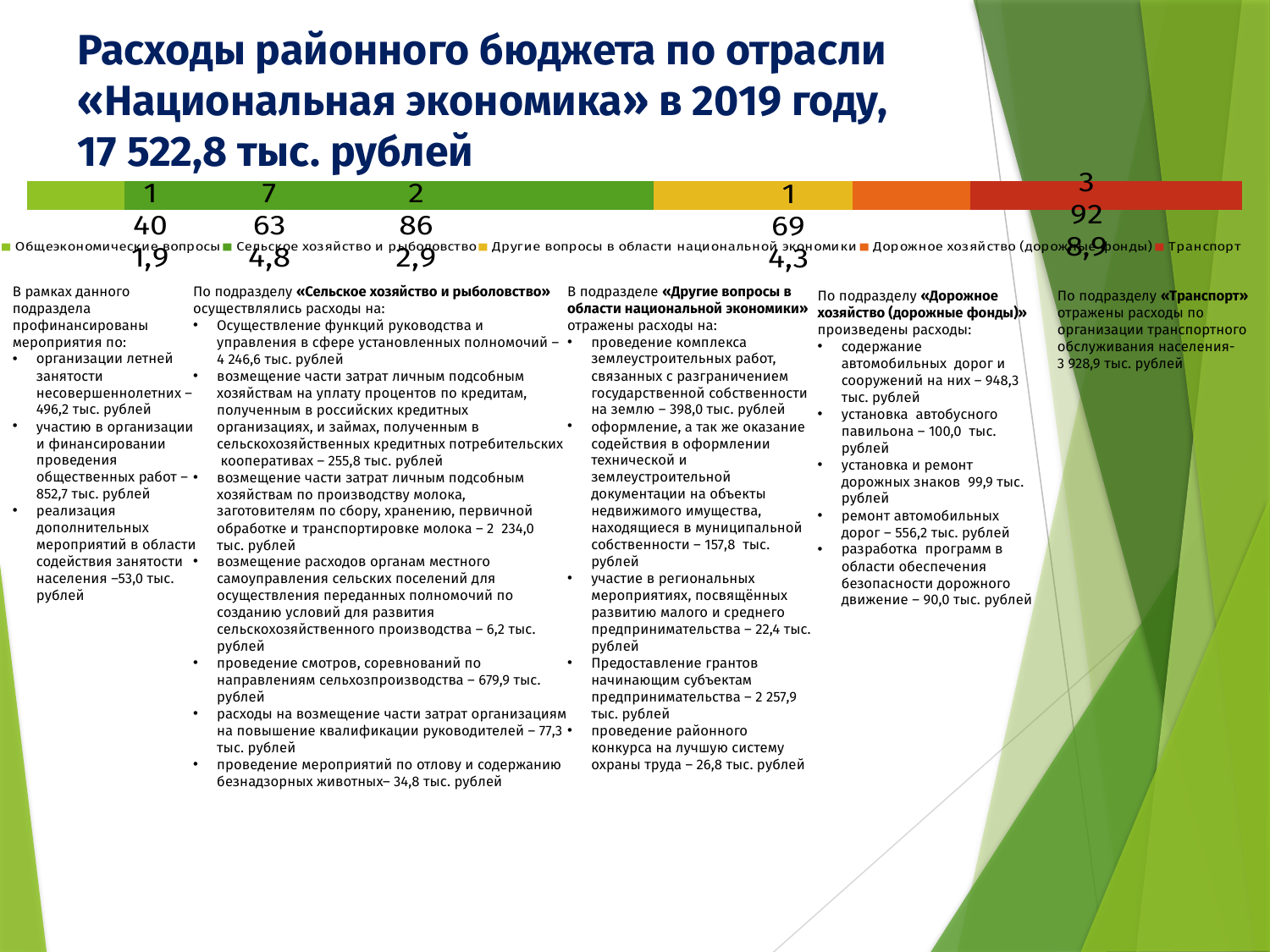

# Расходы районного бюджета по отрасли «Национальная экономика» в 2019 году, 17 522,8 тыс. рублей

### Chart

| Category | Общеэкономические вопросы | Сельское хозяйство и рыболовство | Другие вопросы в области национальной экономики | Дорожное хозяйство (дорожные фонды) | Транспорт |
|---|---|---|---|---|---|
| Категория 1 | 1401.9 | 7634.8 | 2862.9 | 1694.3 | 3928.9 |
В рамках данного подраздела профинансированы мероприятия по:
организации летней занятости несовершеннолетних – 496,2 тыс. рублей
участию в организации и финансировании проведения общественных работ – 852,7 тыс. рублей
реализация дополнительных мероприятий в области содействия занятости населения –53,0 тыс. рублей
В подразделе «Другие вопросы в области национальной экономики» отражены расходы на:
проведение комплекса землеустроительных работ, связанных с разграничением государственной собственности на землю – 398,0 тыс. рублей
оформление, а так же оказание содействия в оформлении технической и землеустроительной документации на объекты недвижимого имущества, находящиеся в муниципальной собственности – 157,8  тыс. рублей
участие в региональных мероприятиях, посвящённых развитию малого и среднего предпринимательства – 22,4 тыс. рублей
Предоставление грантов начинающим субъектам предпринимательства – 2 257,9 тыс. рублей
проведение районного конкурса на лучшую систему охраны труда – 26,8 тыс. рублей
По подразделу «Сельское хозяйство и рыболовство»
осуществлялись расходы на:
Осуществление функций руководства и управления в сфере установленных полномочий – 4 246,6 тыс. рублей
возмещение части затрат личным подсобным хозяйствам на уплату процентов по кредитам, полученным в российских кредитных организациях, и займах, полученным в сельскохозяйственных кредитных потребительских  кооперативах – 255,8 тыс. рублей
возмещение части затрат личным подсобным хозяйствам по производству молока, заготовителям по сбору, хранению, первичной обработке и транспортировке молока – 2  234,0  тыс. рублей
возмещение расходов органам местного самоуправления сельских поселений для осуществления переданных полномочий по созданию условий для развития сельскохозяйственного производства – 6,2 тыс. рублей
проведение смотров, соревнований по направлениям сельхозпроизводства – 679,9 тыс. рублей
расходы на возмещение части затрат организациям на повышение квалификации руководителей – 77,3 тыс. рублей
проведение мероприятий по отлову и содержанию безнадзорных животных– 34,8 тыс. рублей

По подразделу «Дорожное хозяйство (дорожные фонды)» произведены расходы:
содержание  автомобильных  дорог и сооружений на них – 948,3  тыс. рублей
установка  автобусного павильона – 100,0  тыс. рублей
установка и ремонт дорожных знаков  99,9 тыс. рублей
ремонт автомобильных дорог – 556,2 тыс. рублей
разработка  программ в области обеспечения безопасности дорожного движение – 90,0 тыс. рублей

По подразделу «Транспорт» отражены расходы по организации транспортного  обслуживания населения-     3 928,9 тыс. рублей